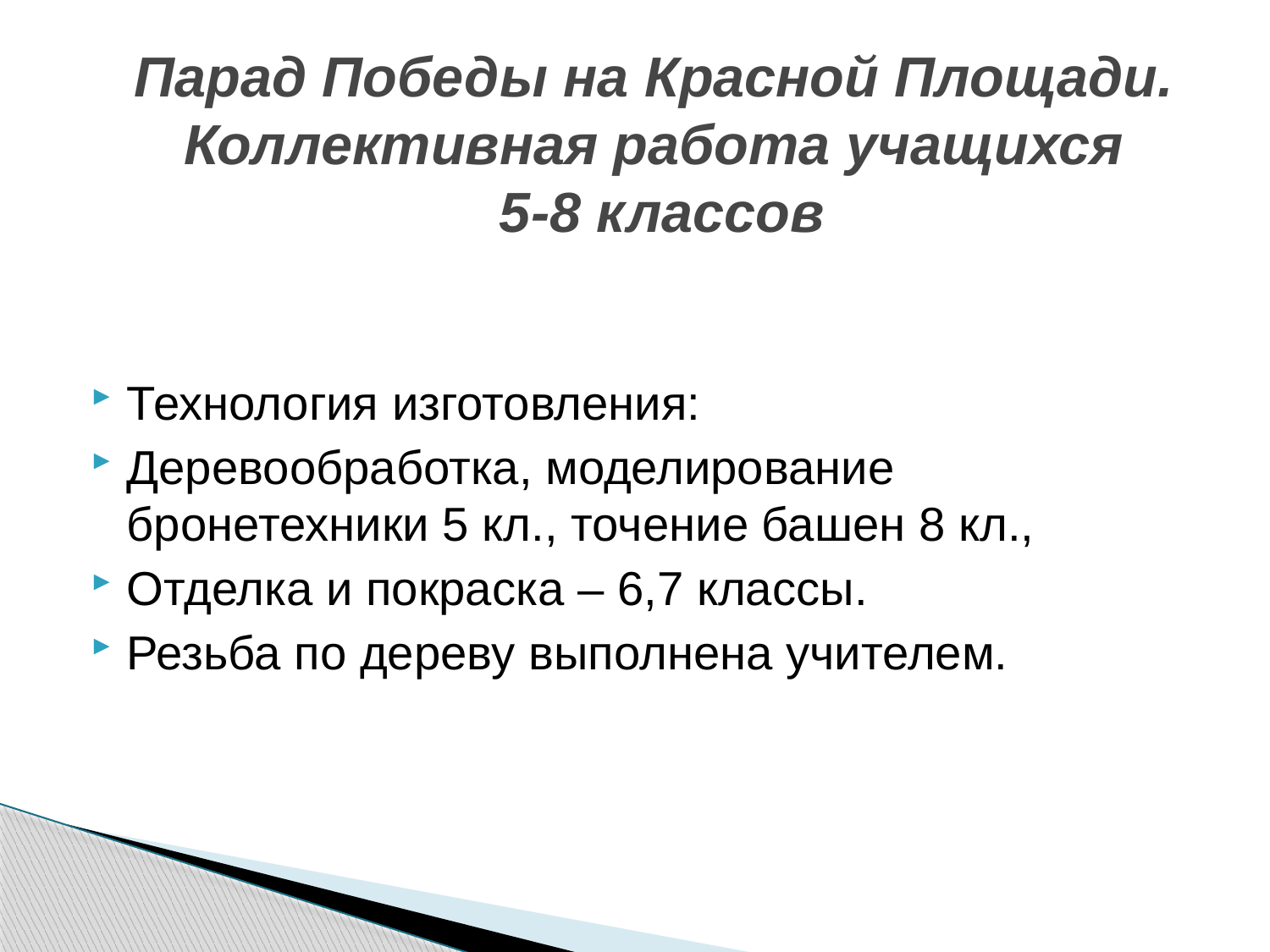

# Парад Победы на Красной Площади. Коллективная работа учащихся 5-8 классов
Технология изготовления:
Деревообработка, моделирование бронетехники 5 кл., точение башен 8 кл.,
Отделка и покраска – 6,7 классы.
Резьба по дереву выполнена учителем.